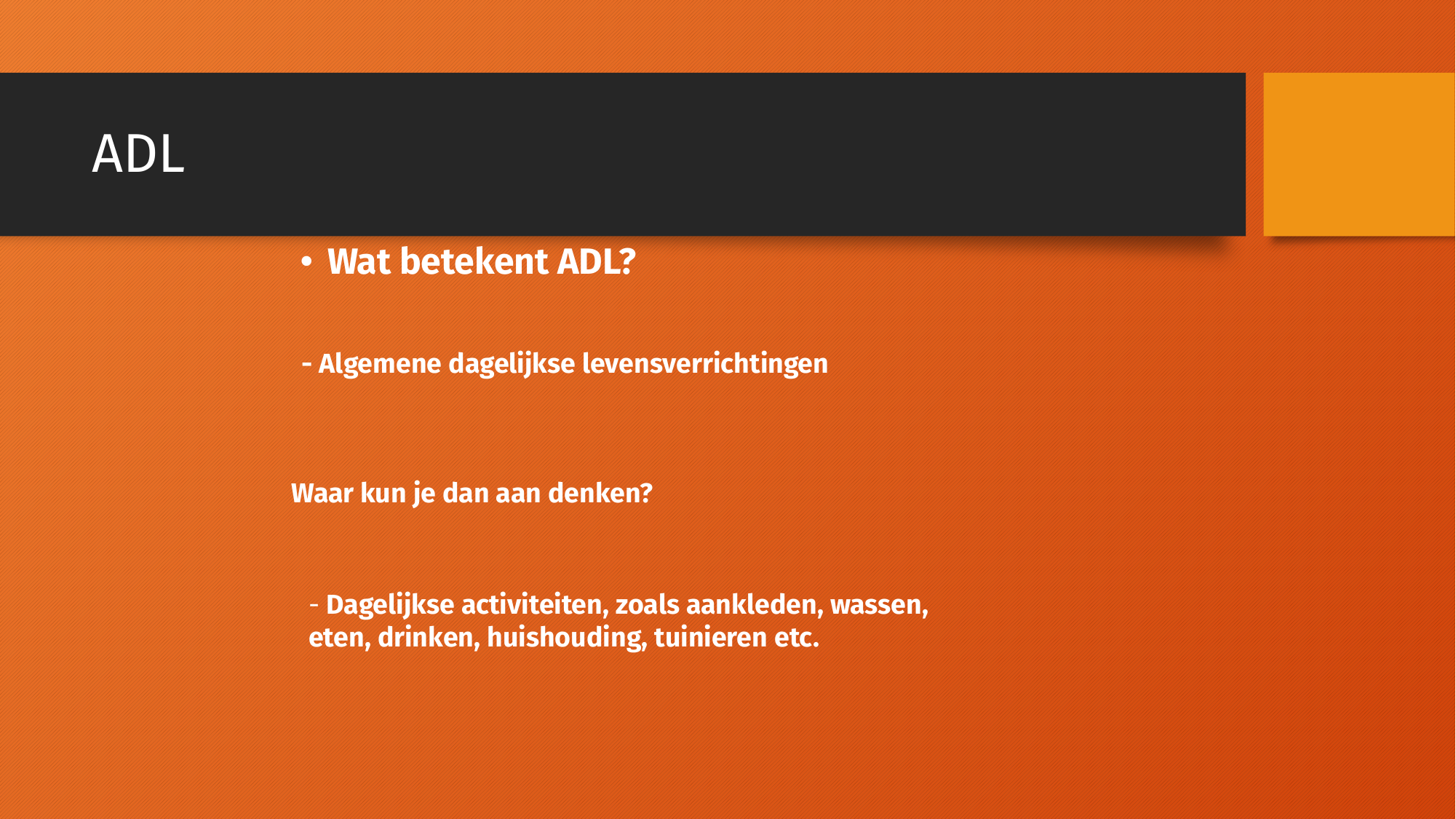

# ADL
Wat betekent ADL?

- Algemene dagelijkse levensverrichtingen
Waar kun je dan aan denken?

- Dagelijkse activiteiten, zoals aankleden, wassen, eten, drinken, huishouding, tuinieren etc.